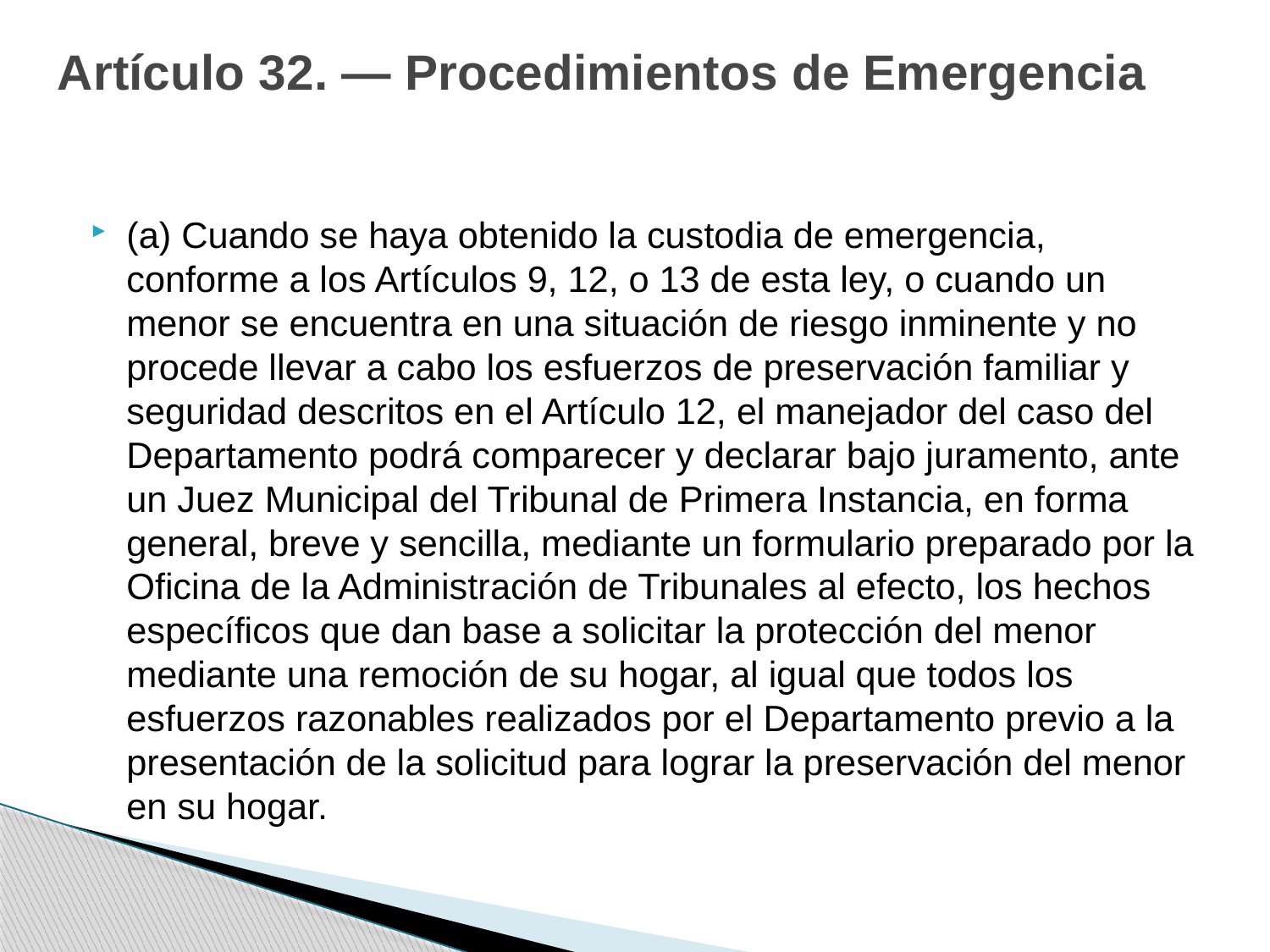

# Artículo 32. — Procedimientos de Emergencia­
(a) Cuando se haya obtenido la custodia de emergencia, conforme a los Artículos 9, 12, o 13 de esta ley, o cuando un menor se encuentra en una situación de riesgo inminente y no procede llevar a cabo los esfuerzos de preservación familiar y seguridad descritos en el Artículo 12, el manejador del caso del Departamento podrá comparecer y declarar bajo juramento, ante un Juez Municipal del Tribunal de Primera Instancia, en forma general, breve y sencilla, mediante un formulario preparado por la Oficina de la Administración de Tribunales al efecto, los hechos específicos que dan base a solicitar la protección del menor mediante una remoción de su hogar, al igual que todos los esfuerzos razonables realizados por el Departamento previo a la presentación de la solicitud para lograr la preservación del menor en su hogar.